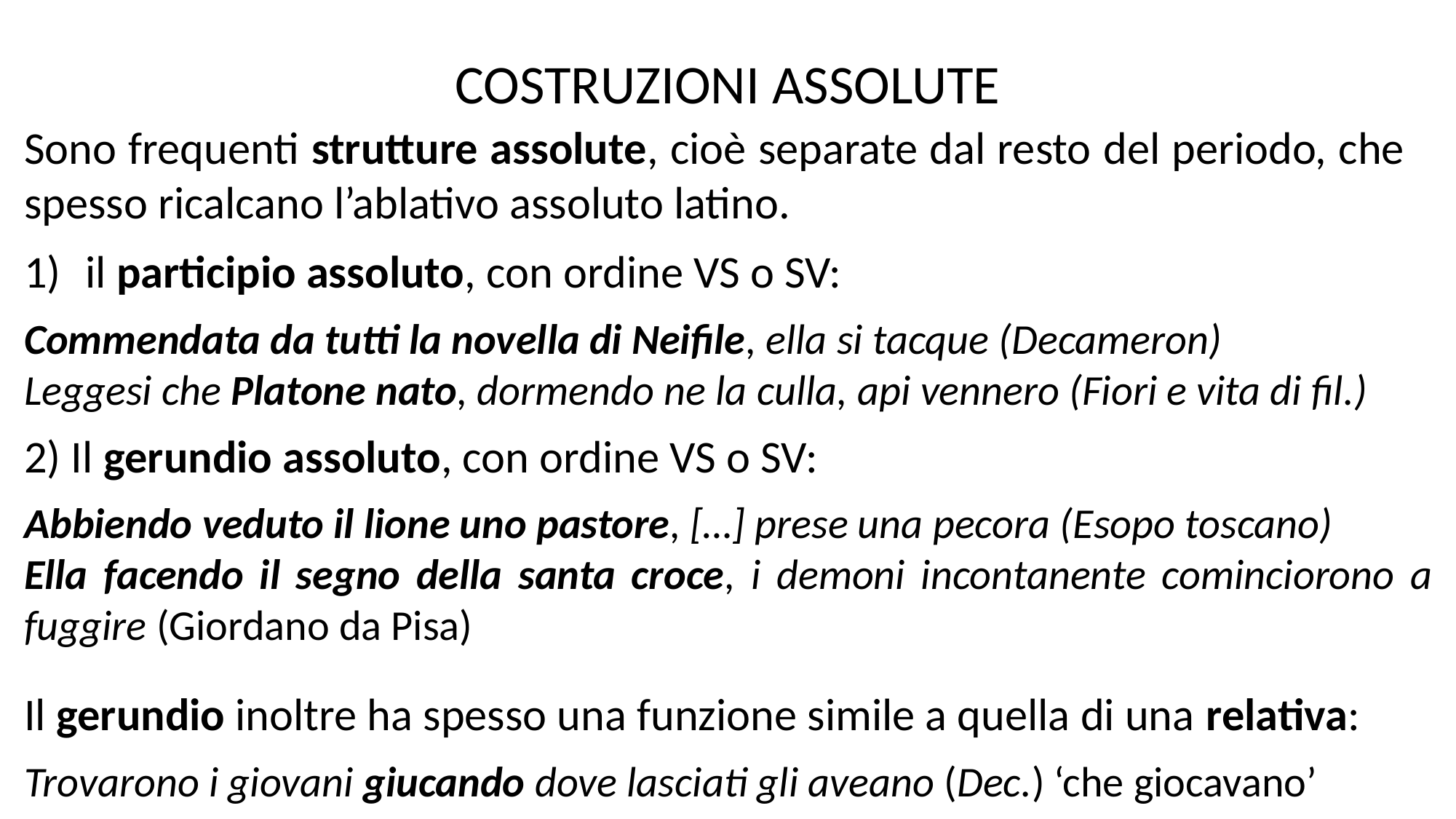

COSTRUZIONI ASSOLUTE
Sono frequenti strutture assolute, cioè separate dal resto del periodo, che spesso ricalcano l’ablativo assoluto latino.

il participio assoluto, con ordine VS o SV:

Commendata da tutti la novella di Neifile, ella si tacque (Decameron)
Leggesi che Platone nato, dormendo ne la culla, api vennero (Fiori e vita di fil.)
2) Il gerundio assoluto, con ordine VS o SV:

Abbiendo veduto il lione uno pastore, […] prese una pecora (Esopo toscano)
Ella facendo il segno della santa croce, i demoni incontanente cominciorono a fuggire (Giordano da Pisa)

Il gerundio inoltre ha spesso una funzione simile a quella di una relativa:

Trovarono i giovani giucando dove lasciati gli aveano (Dec.) ‘che giocavano’